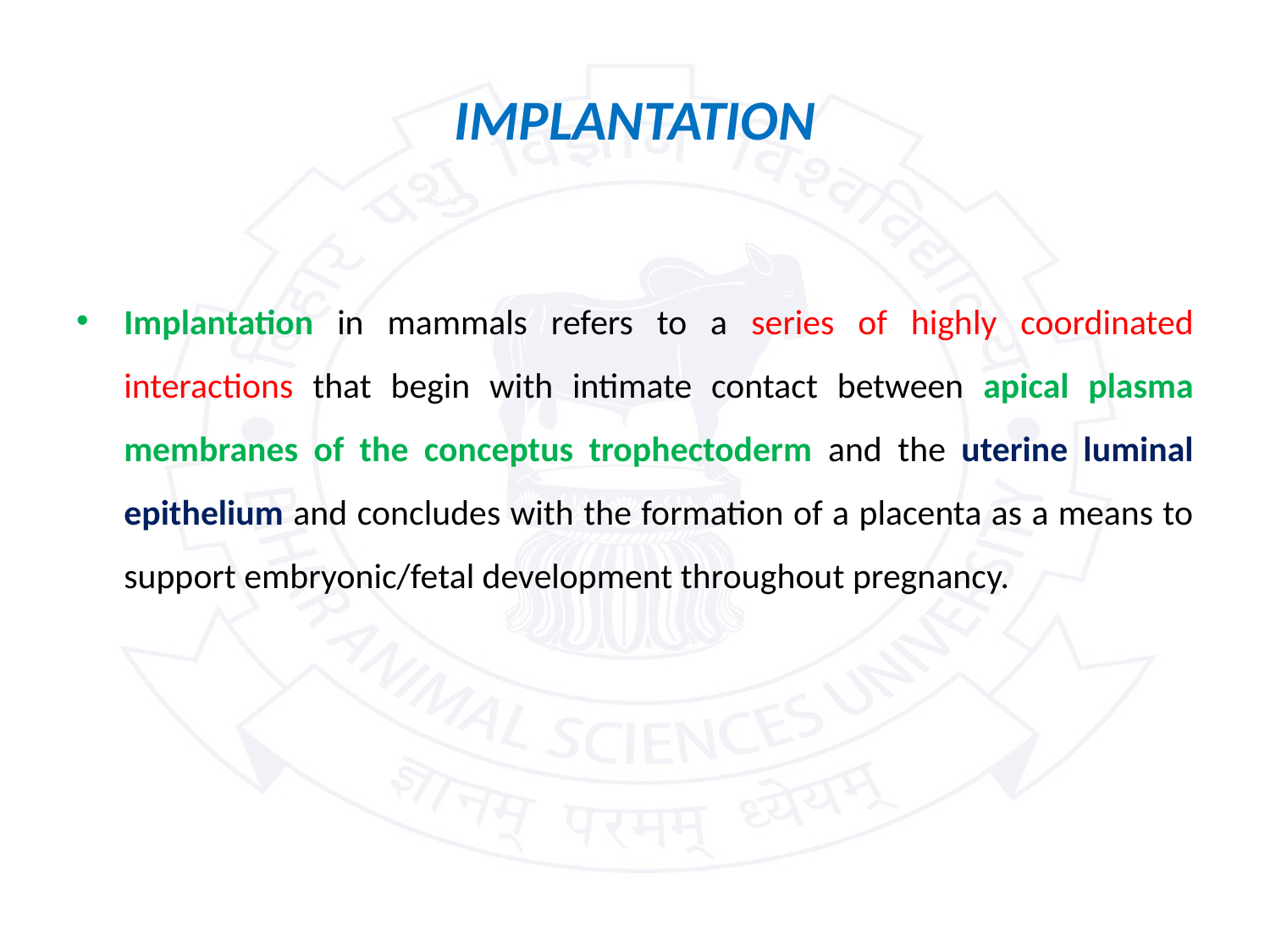

# IMPLANTATION

Implantation in mammals refers to a series of highly coordinated interactions that begin with intimate contact between apical plasma membranes of the conceptus trophectoderm and the uterine luminal epithelium and concludes with the formation of a placenta as a means to support embryonic/fetal development throughout pregnancy.